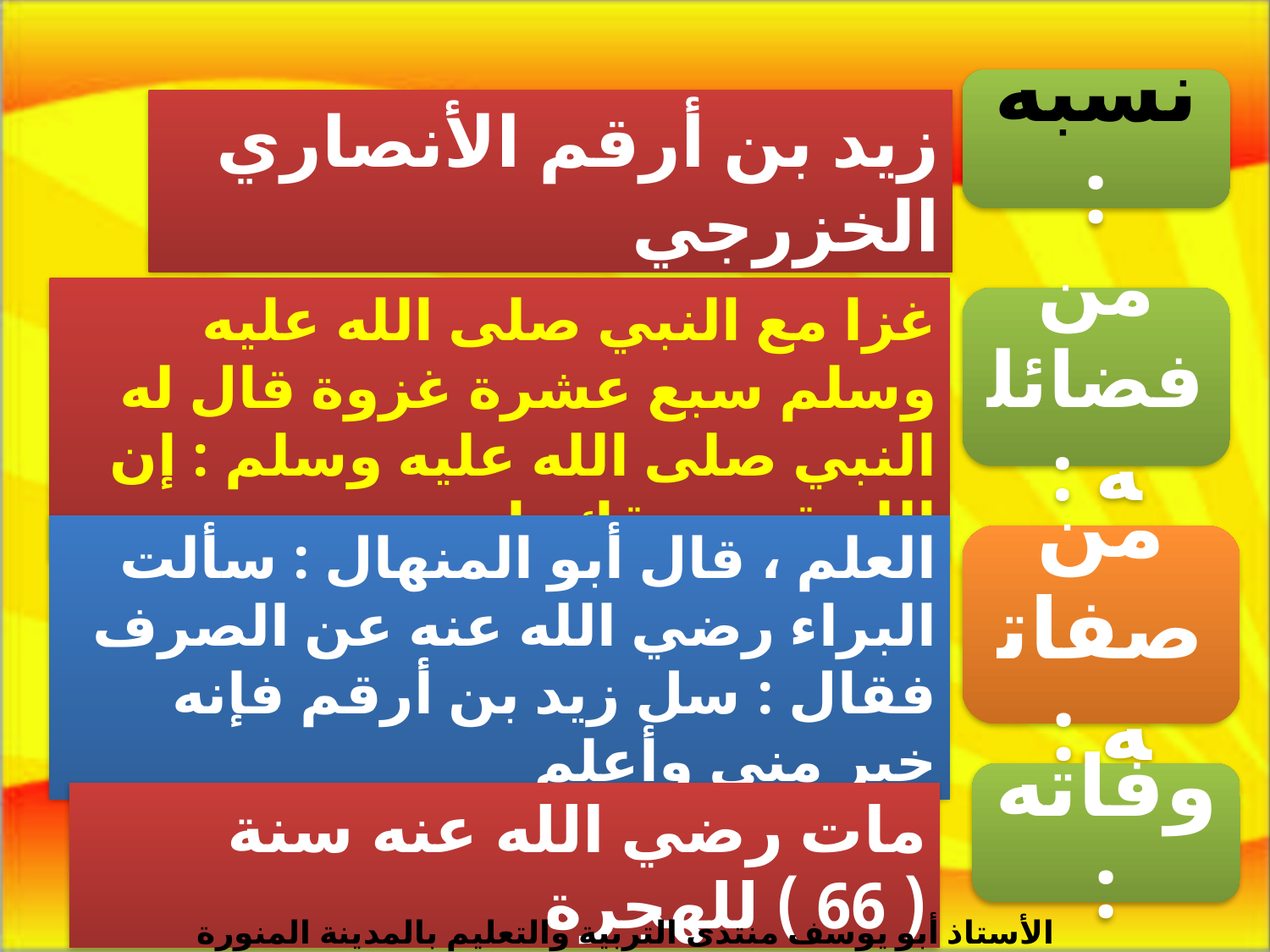

نسبه :
زيد بن أرقم الأنصاري الخزرجي
غزا مع النبي صلى الله عليه وسلم سبع عشرة غزوة قال له النبي صلى الله عليه وسلم : إن الله قد صدقك يا زيد
من فضائله :
العلم ، قال أبو المنهال : سألت البراء رضي الله عنه عن الصرف فقال : سل زيد بن أرقم فإنه خير مني وأعلم
من صفاته :
وفاته :
مات رضي الله عنه سنة ( 66 ) للهجرة
الأستاذ أبو يوسف منتدى التربية والتعليم بالمدينة المنورة